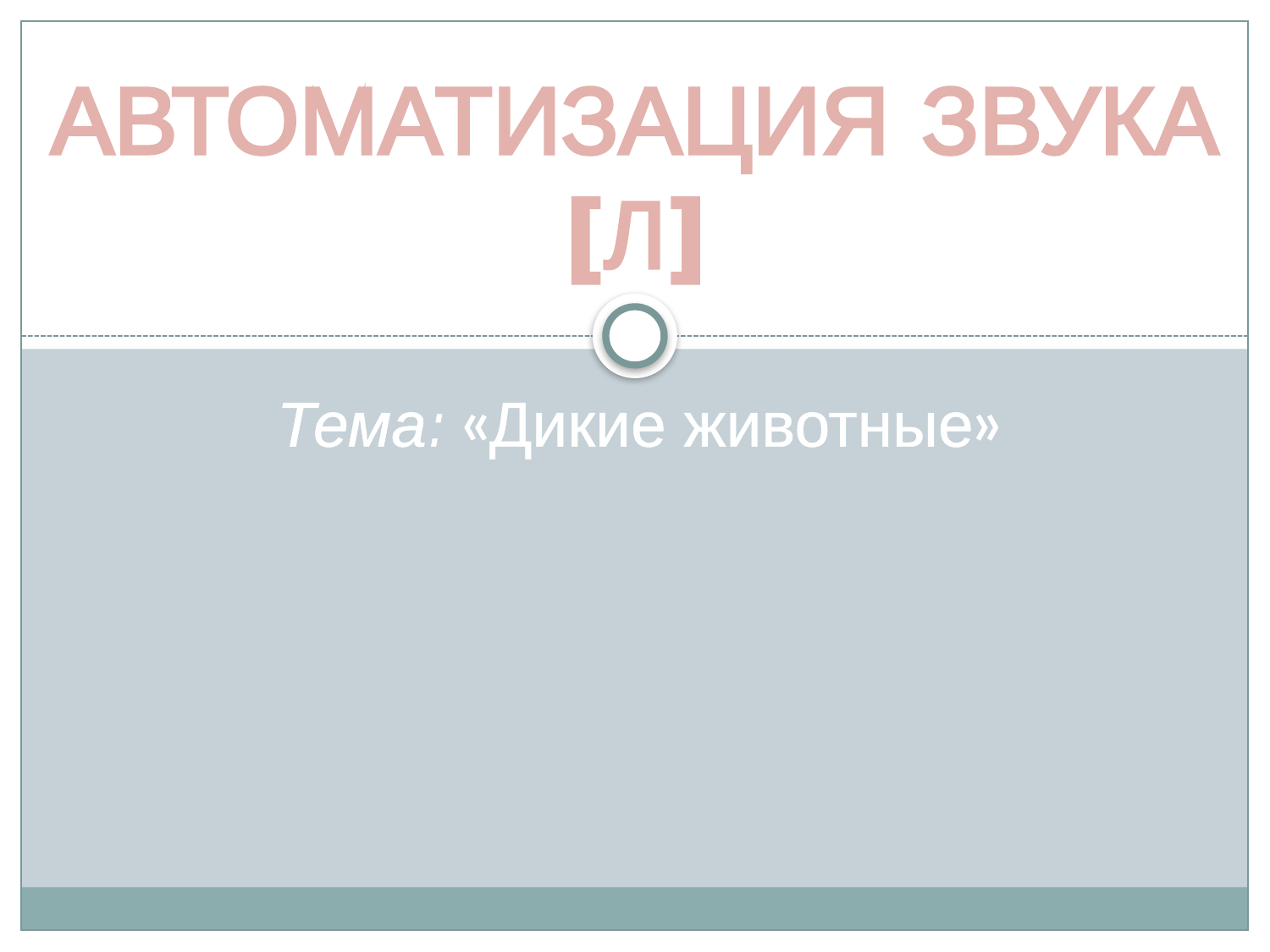

# АВТОМАТИЗАЦИЯ ЗВУКА [Л]
Тема: «Дикие животные»